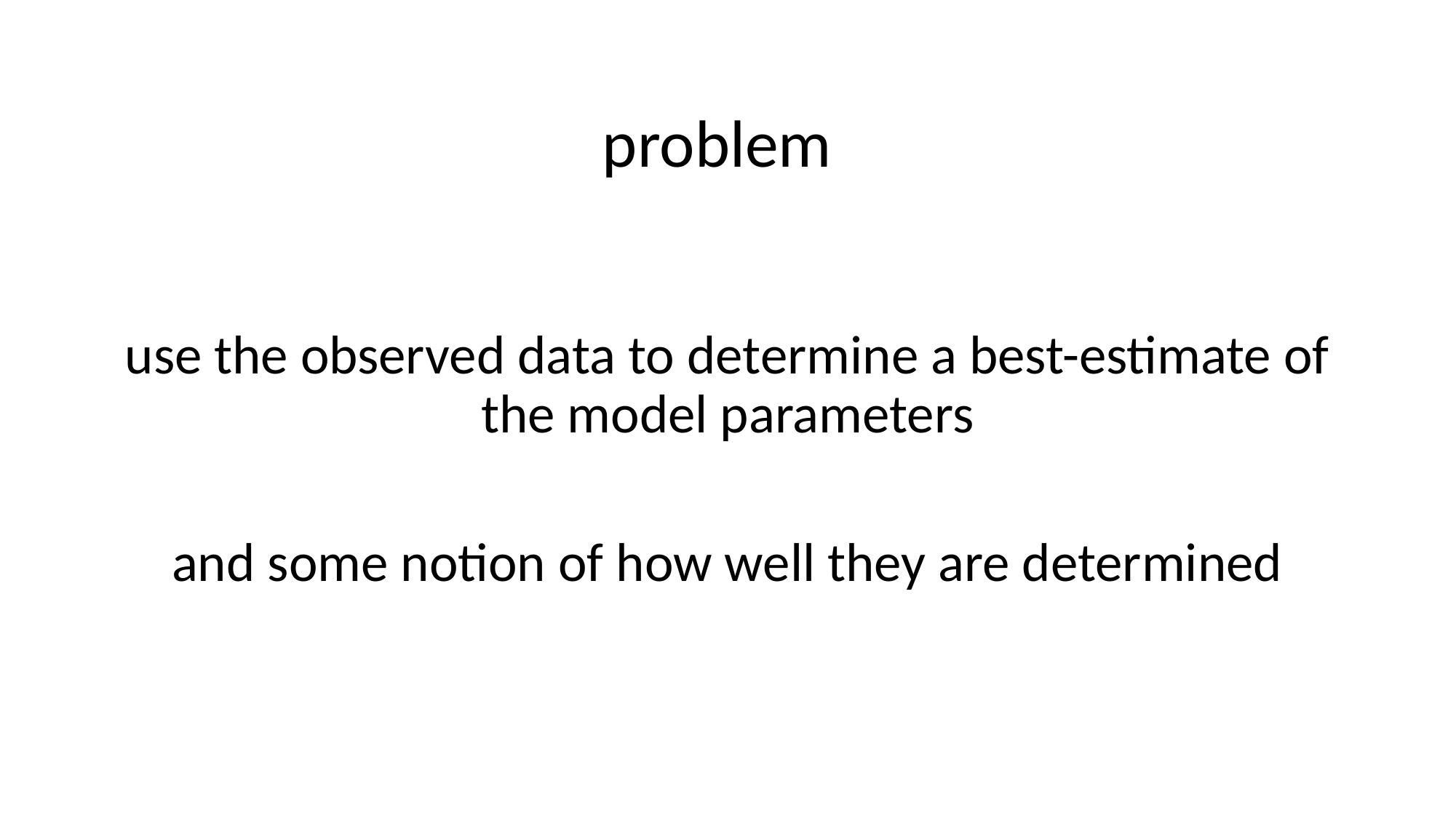

# problem
use the observed data to determine a best-estimate of the model parameters

and some notion of how well they are determined